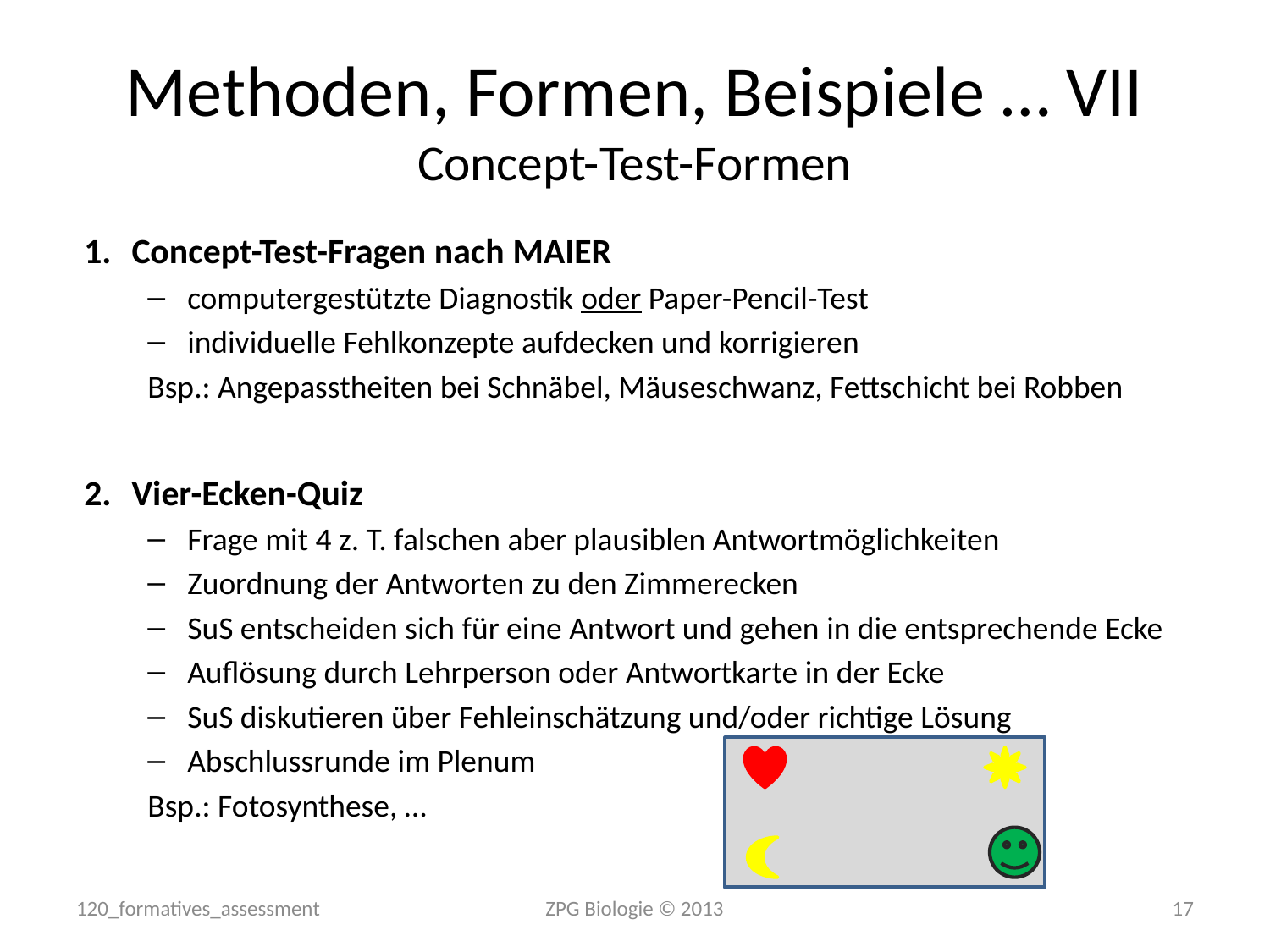

# Methoden, Formen, Beispiele … VII Concept-Test-Formen
Concept-Test-Fragen nach Maier
computergestützte Diagnostik oder Paper-Pencil-Test
individuelle Fehlkonzepte aufdecken und korrigieren
Bsp.: Angepasstheiten bei Schnäbel, Mäuseschwanz, Fettschicht bei Robben

Vier-Ecken-Quiz
Frage mit 4 z. T. falschen aber plausiblen Antwortmöglichkeiten
Zuordnung der Antworten zu den Zimmerecken
SuS entscheiden sich für eine Antwort und gehen in die entsprechende Ecke
Auflösung durch Lehrperson oder Antwortkarte in der Ecke
SuS diskutieren über Fehleinschätzung und/oder richtige Lösung
Abschlussrunde im Plenum
Bsp.: Fotosynthese, …

120_formatives_assessment
ZPG Biologie © 2013
17